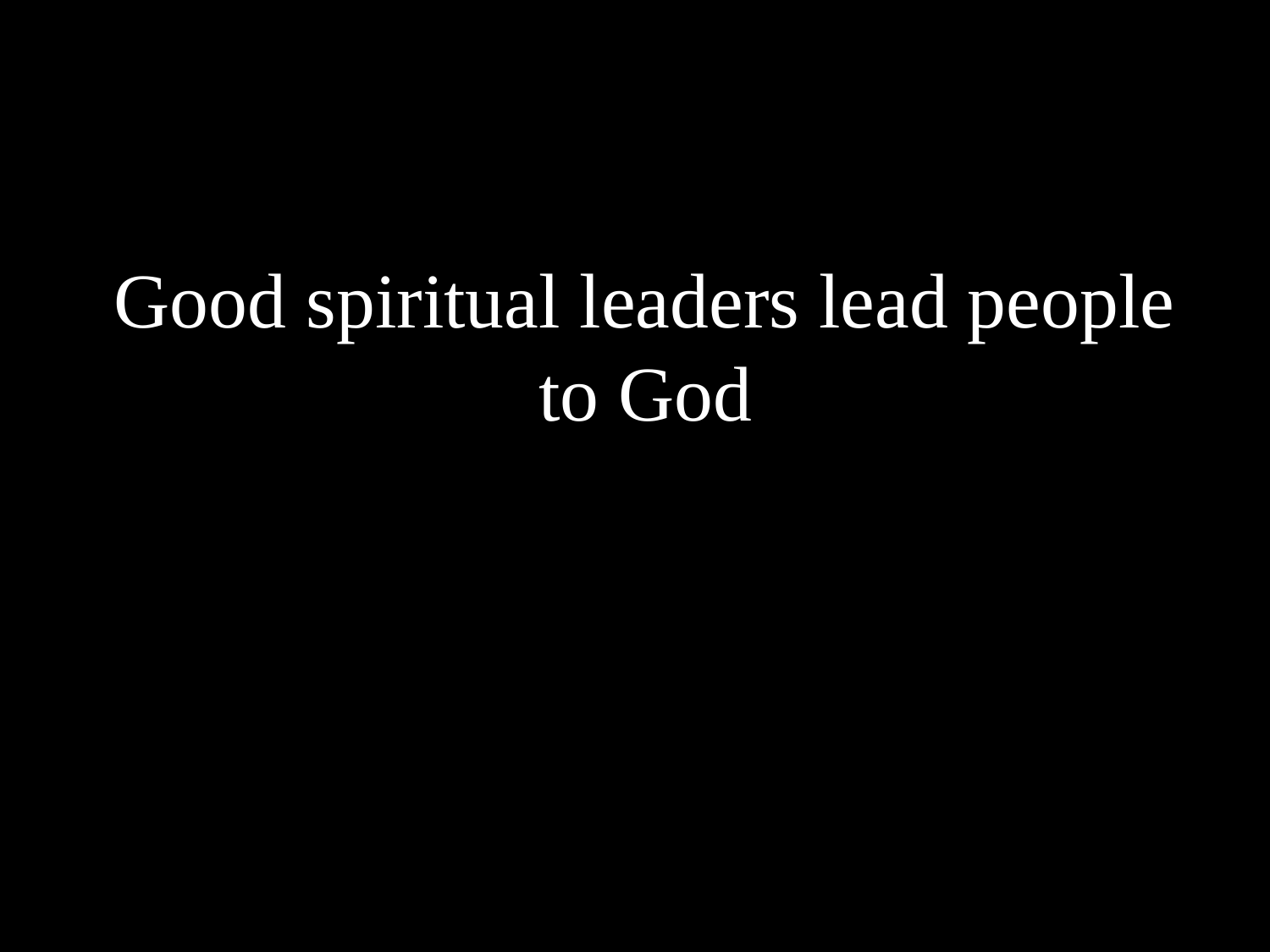

# Good spiritual leaders lead people to God